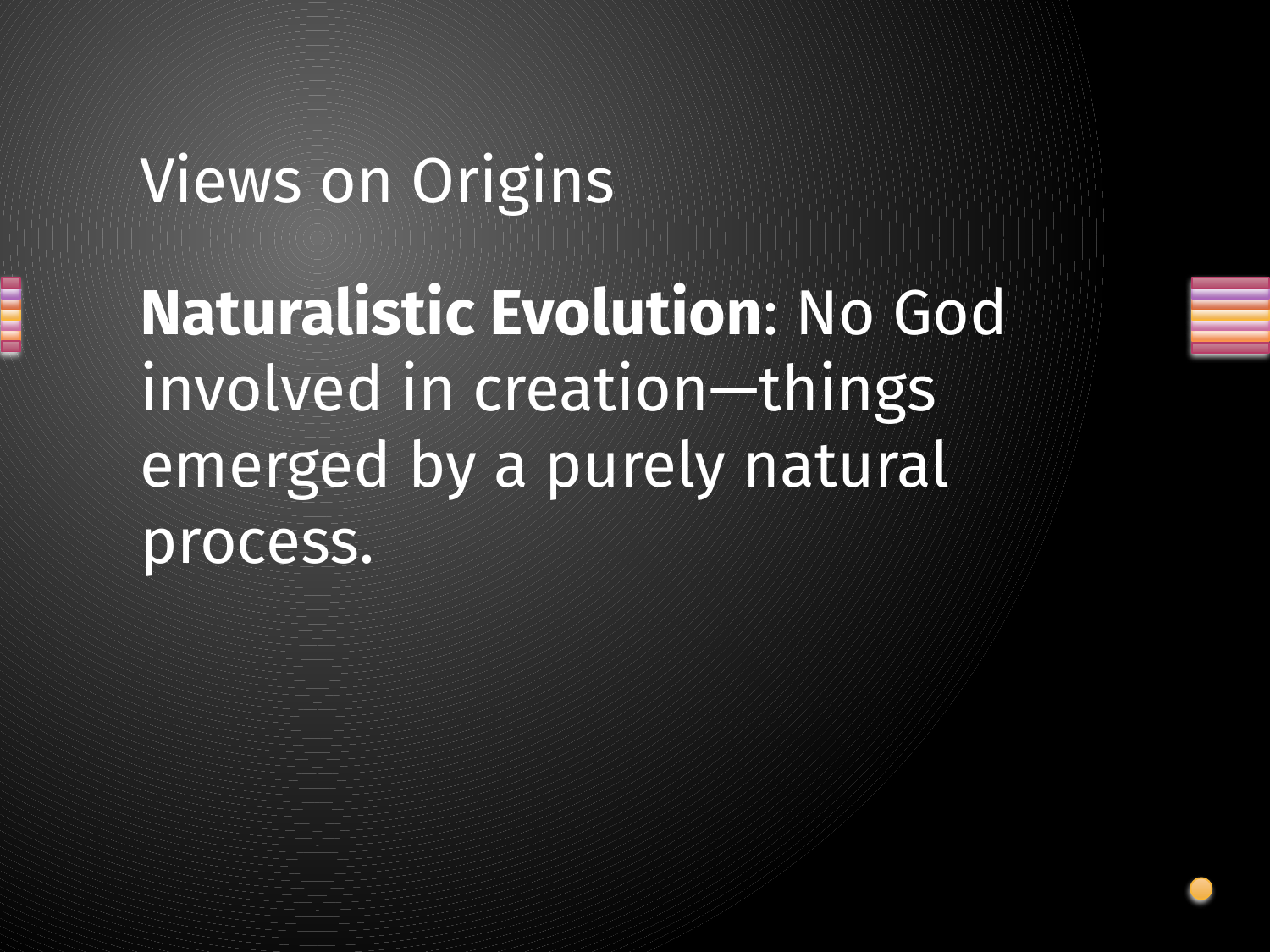

# Views on Origins

Naturalistic Evolution: No God involved in creation—things emerged by a purely natural process.